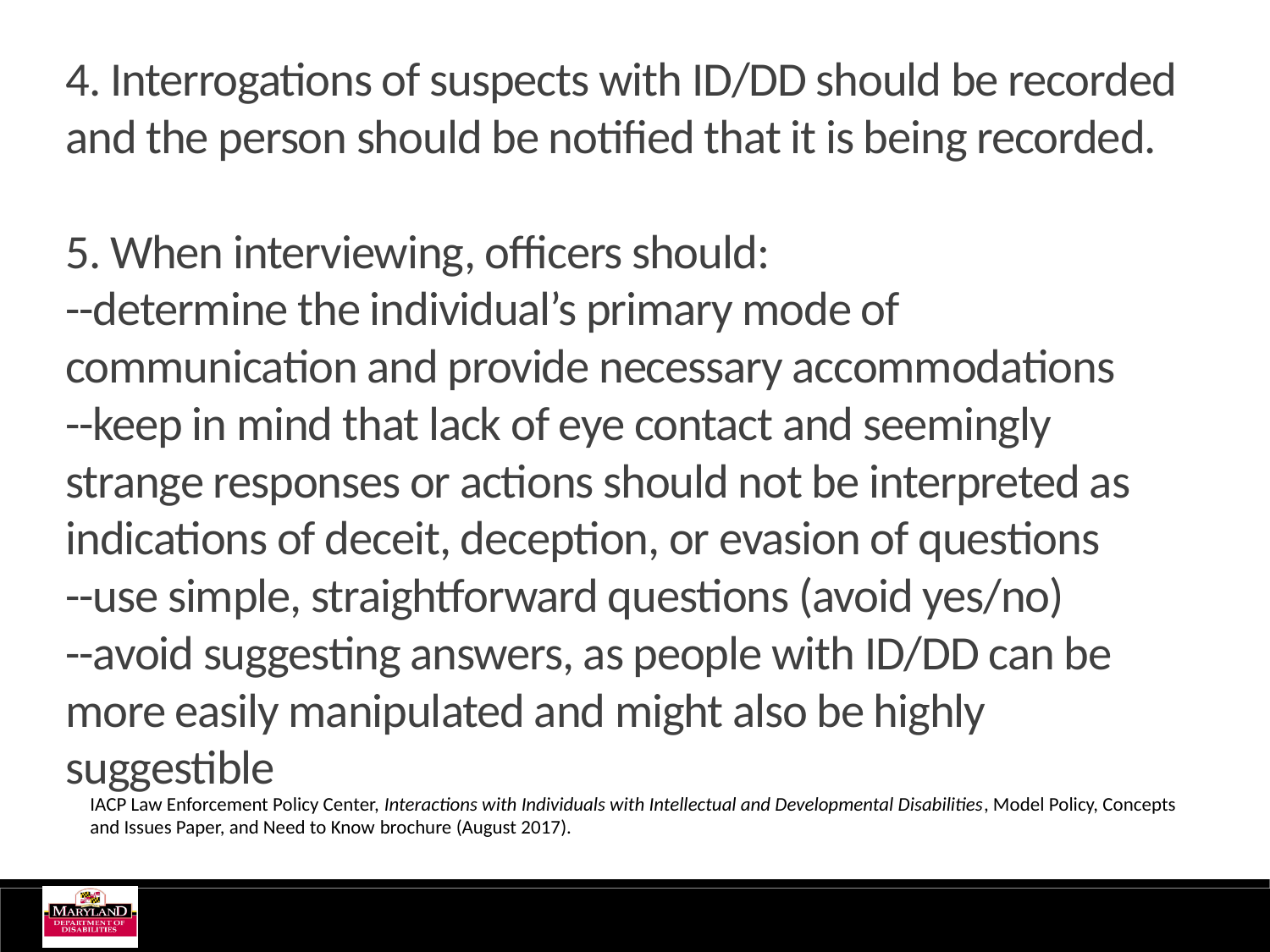

4. Interrogations of suspects with ID/DD should be recorded and the person should be notified that it is being recorded.
5. When interviewing, officers should:
--determine the individual’s primary mode of communication and provide necessary accommodations
--keep in mind that lack of eye contact and seemingly strange responses or actions should not be interpreted as indications of deceit, deception, or evasion of questions
--use simple, straightforward questions (avoid yes/no)
--avoid suggesting answers, as people with ID/DD can be more easily manipulated and might also be highly suggestible
IACP Law Enforcement Policy Center, Interactions with Individuals with Intellectual and Developmental Disabilities, Model Policy, Concepts and Issues Paper, and Need to Know brochure (August 2017).